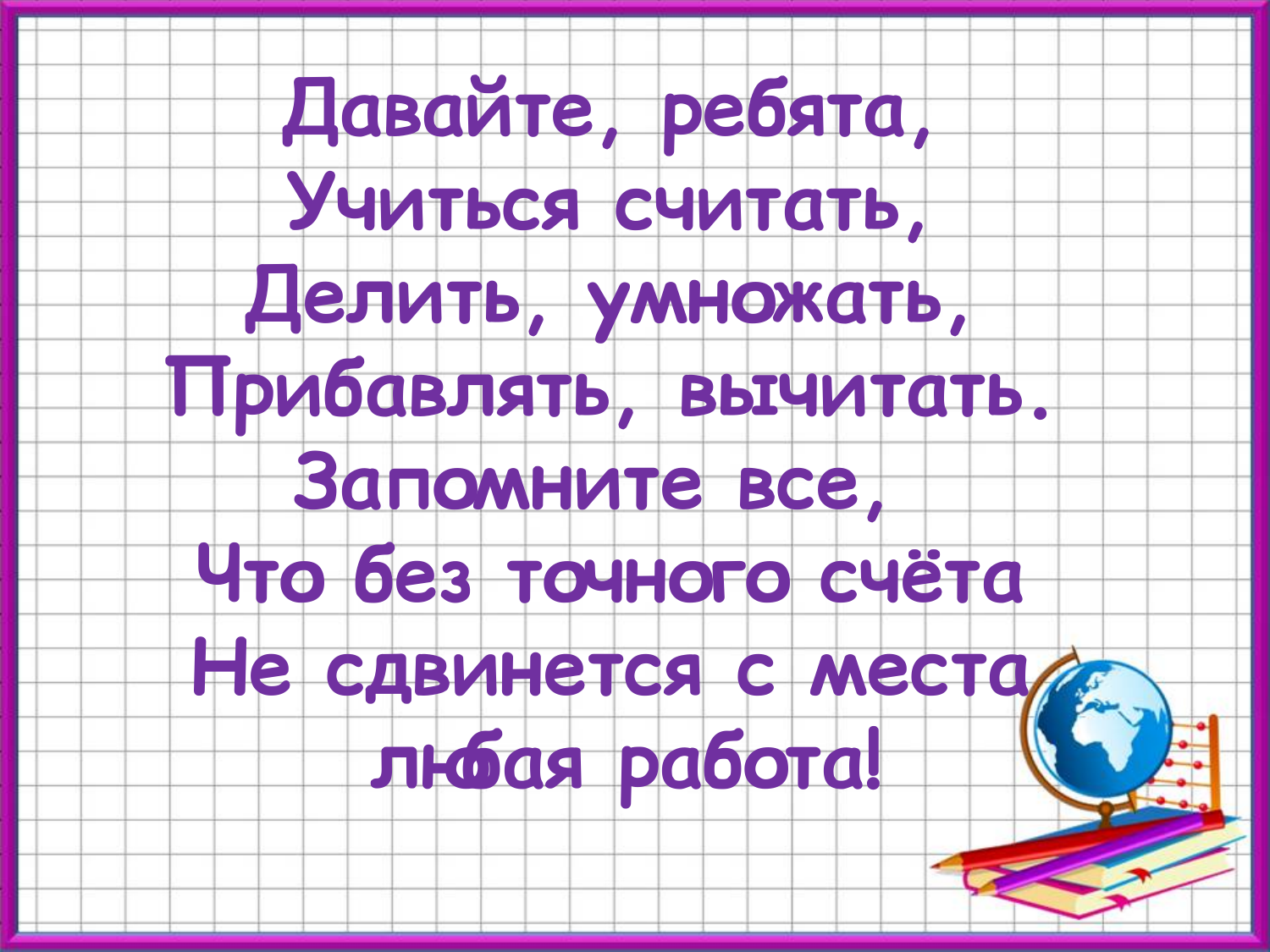

# Давайте, ребята, Учиться считать, Делить, умножать, Прибавлять, вычитать. Запомните все, Что без точного счёта Не сдвинется с места любая работа!